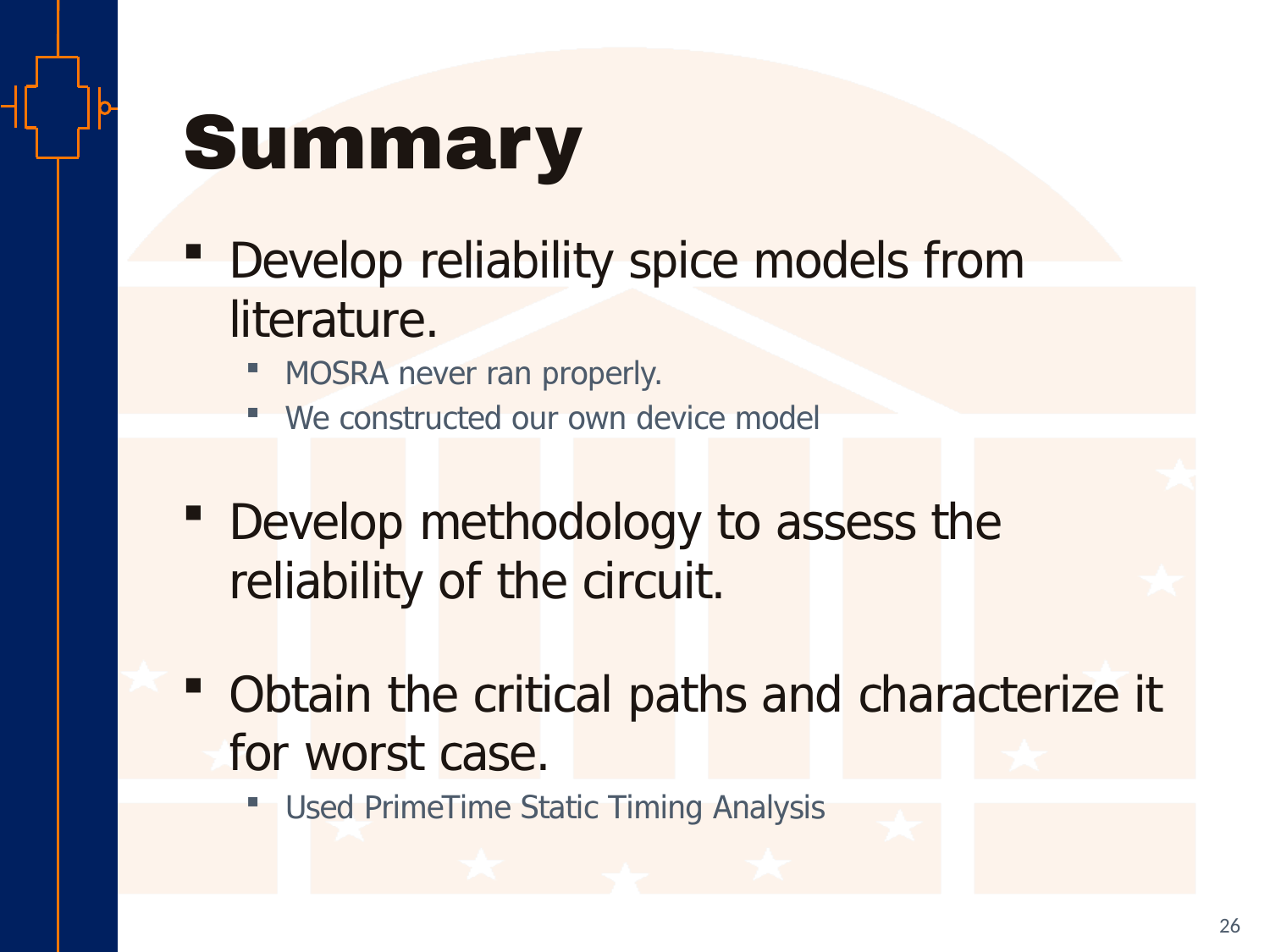

# Summary
Develop reliability spice models from literature.
MOSRA never ran properly.
We constructed our own device model

Develop methodology to assess the reliability of the circuit.

Obtain the critical paths and characterize it for worst case.
Used PrimeTime Static Timing Analysis
26